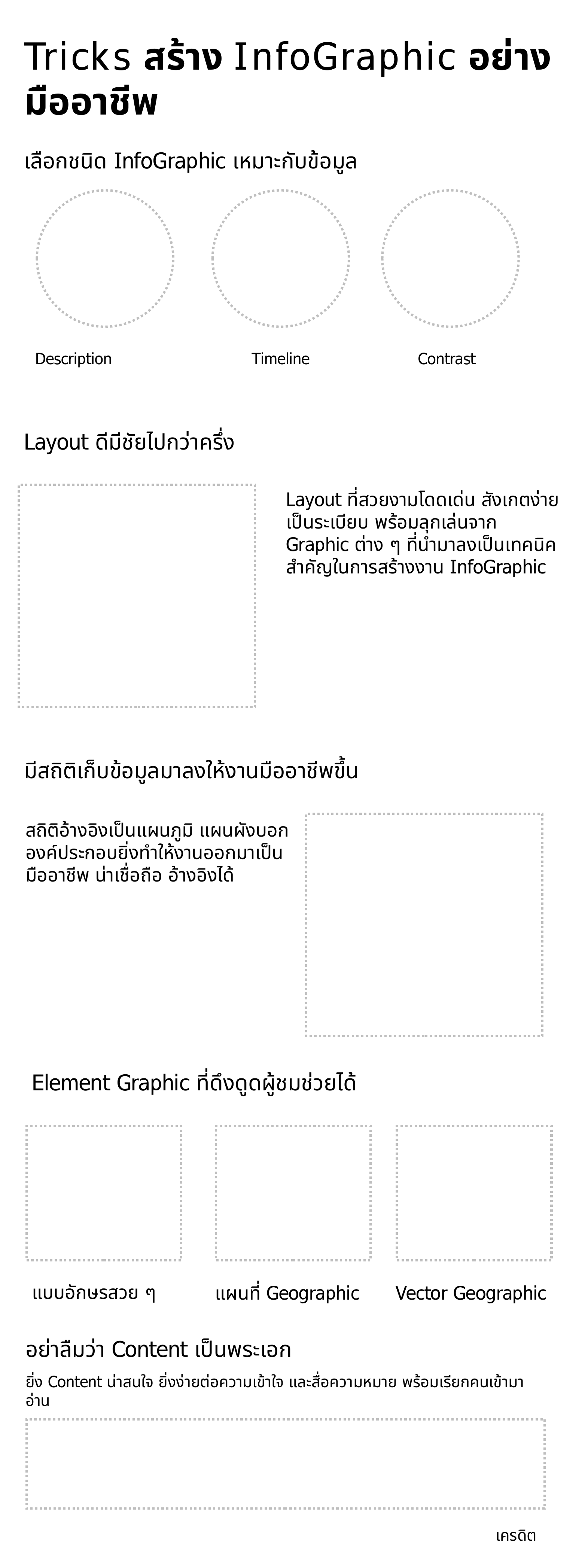

Tricks สร้าง InfoGraphic อย่างมืออาชีพ
เลือกชนิด InfoGraphic เหมาะกับข้อมูล

Description
Timeline
Contrast
Layout ดีมีชัยไปกว่าครึ่ง

Layout ที่สวยงามโดดเด่น สังเกตง่าย เป็นระเบียบ พร้อมลุกเล่นจาก Graphic ต่าง ๆ ที่นำมาลงเป็นเทคนิคสำคัญในการสร้างงาน InfoGraphic
มีสถิติเก็บข้อมูลมาลงให้งานมืออาชีพขึ้น

สถิติอ้างอิงเป็นแผนภูมิ แผนผังบอกองค์ประกอบยิ่งทำให้งานออกมาเป็นมืออาชีพ น่าเชื่อถือ อ้างอิงได้
Element Graphic ที่ดึงดูดผู้ชมช่วยได้

แบบอักษรสวย ๆ
แผนที่ Geographic
Vector Geographic
อย่าลืมว่า Content เป็นพระเอก
ยิ่ง Content น่าสนใจ ยิ่งง่ายต่อความเข้าใจ และสื่อความหมาย พร้อมเรียกคนเข้ามาอ่าน

เครดิต